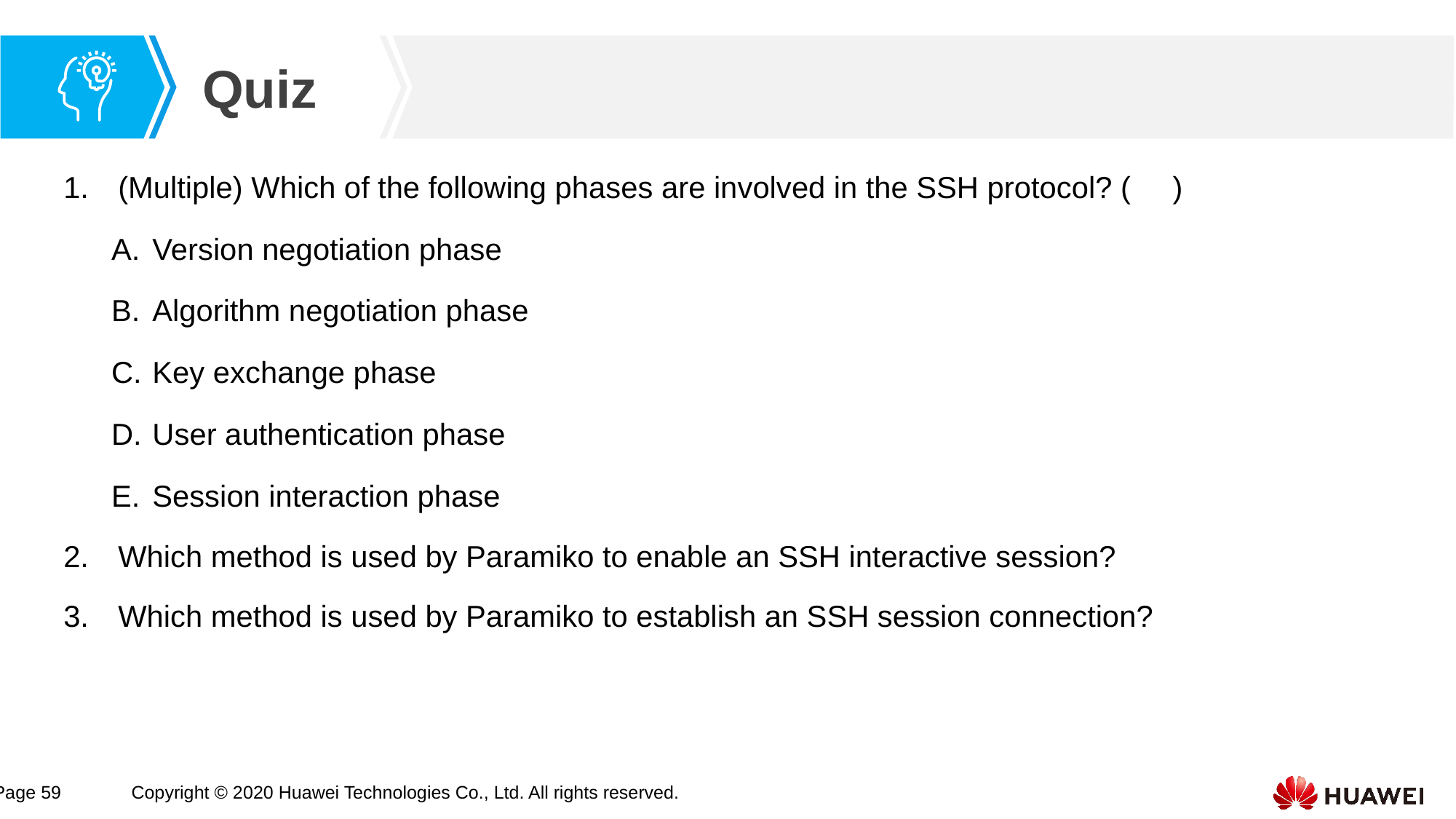

(Multiple) Which of the following phases are involved in the SSH protocol? (     )
Version negotiation phase
Algorithm negotiation phase
Key exchange phase
User authentication phase
Session interaction phase
Which method is used by Paramiko to enable an SSH interactive session?
Which method is used by Paramiko to establish an SSH session connection?